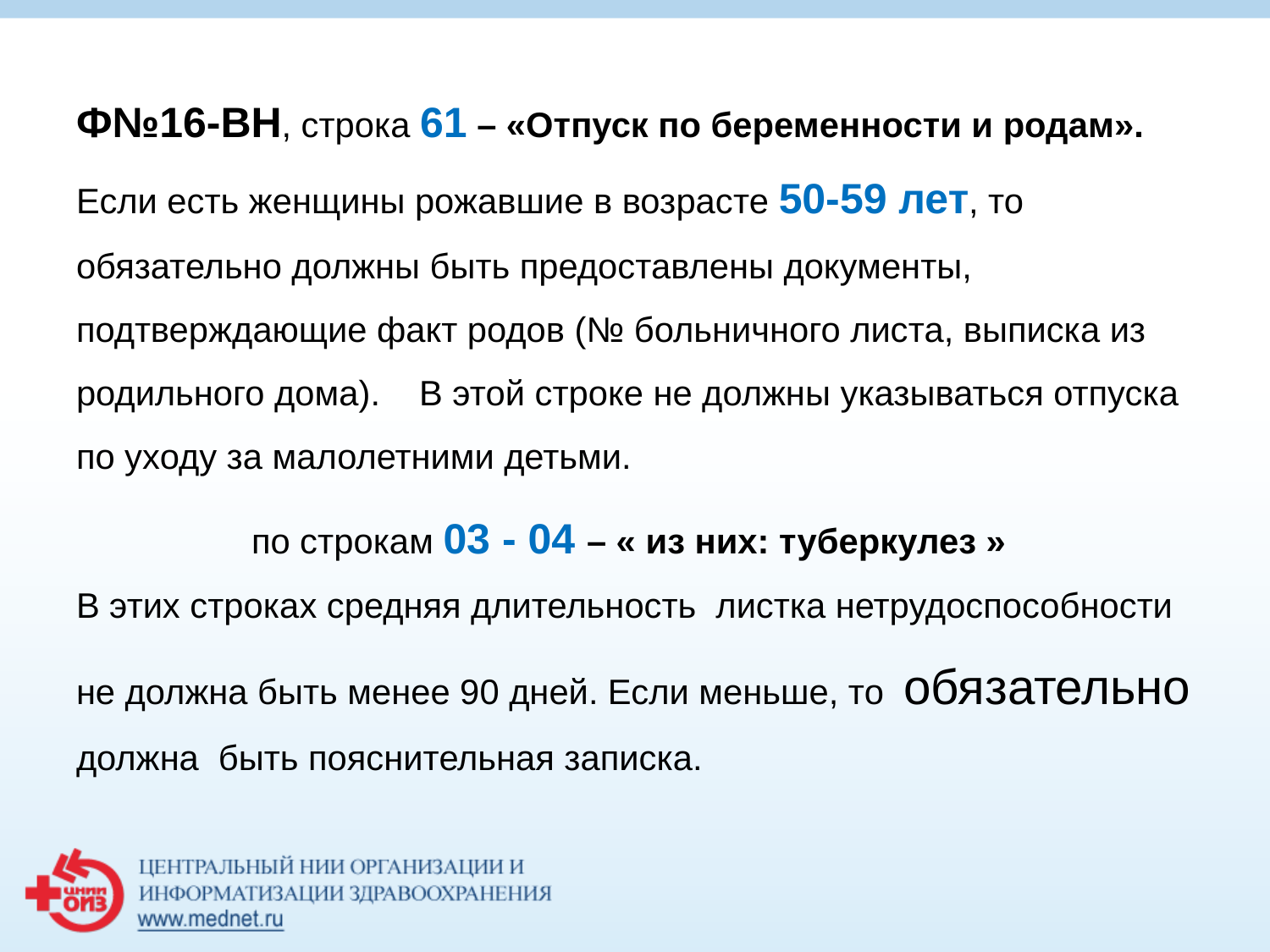

# Ф№16-ВН, строка 61 – «Отпуск по беременности и родам». Если есть женщины рожавшие в возрасте 50-59 лет, то обязательно должны быть предоставлены документы, подтверждающие факт родов (№ больничного листа, выписка из родильного дома).    В этой строке не должны указываться отпуска по уходу за малолетними детьми.
                  по строкам 03 - 04 – « из них: туберкулез »                  В этих строках средняя длительность  листка нетрудоспособности не должна быть менее 90 дней. Если меньше, то  обязательно должна  быть пояснительная записка.